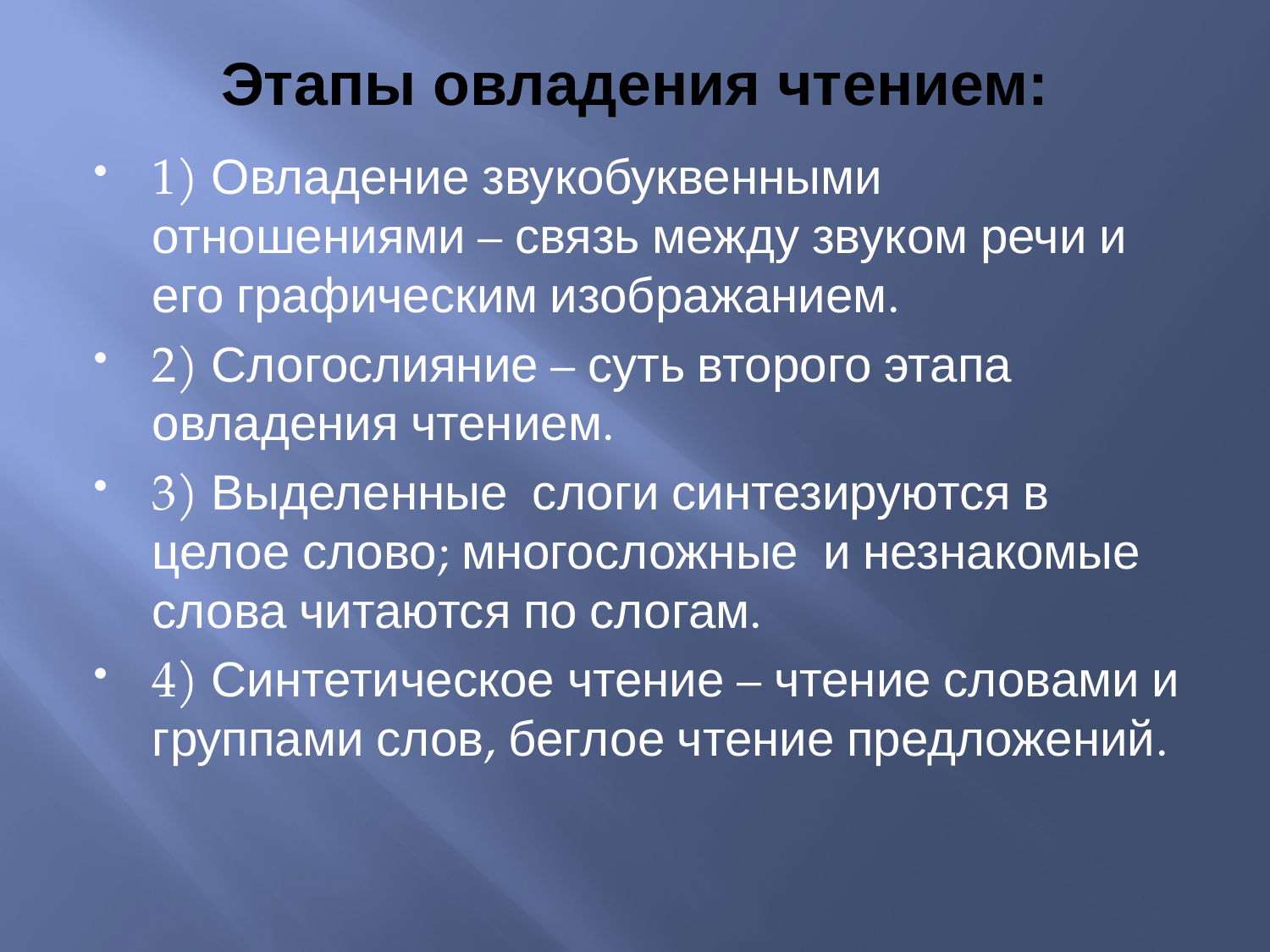

# Этапы овладения чтением:
1) Овладение звукобуквенными отношениями – связь между звуком речи и его графическим изображанием.
2) Слогослияние – суть второго этапа овладения чтением.
3) Выделенные  слоги синтезируются в целое слово; многосложные  и незнакомые слова читаются по слогам.
4) Синтетическое чтение – чтение словами и группами слов, беглое чтение предложений.